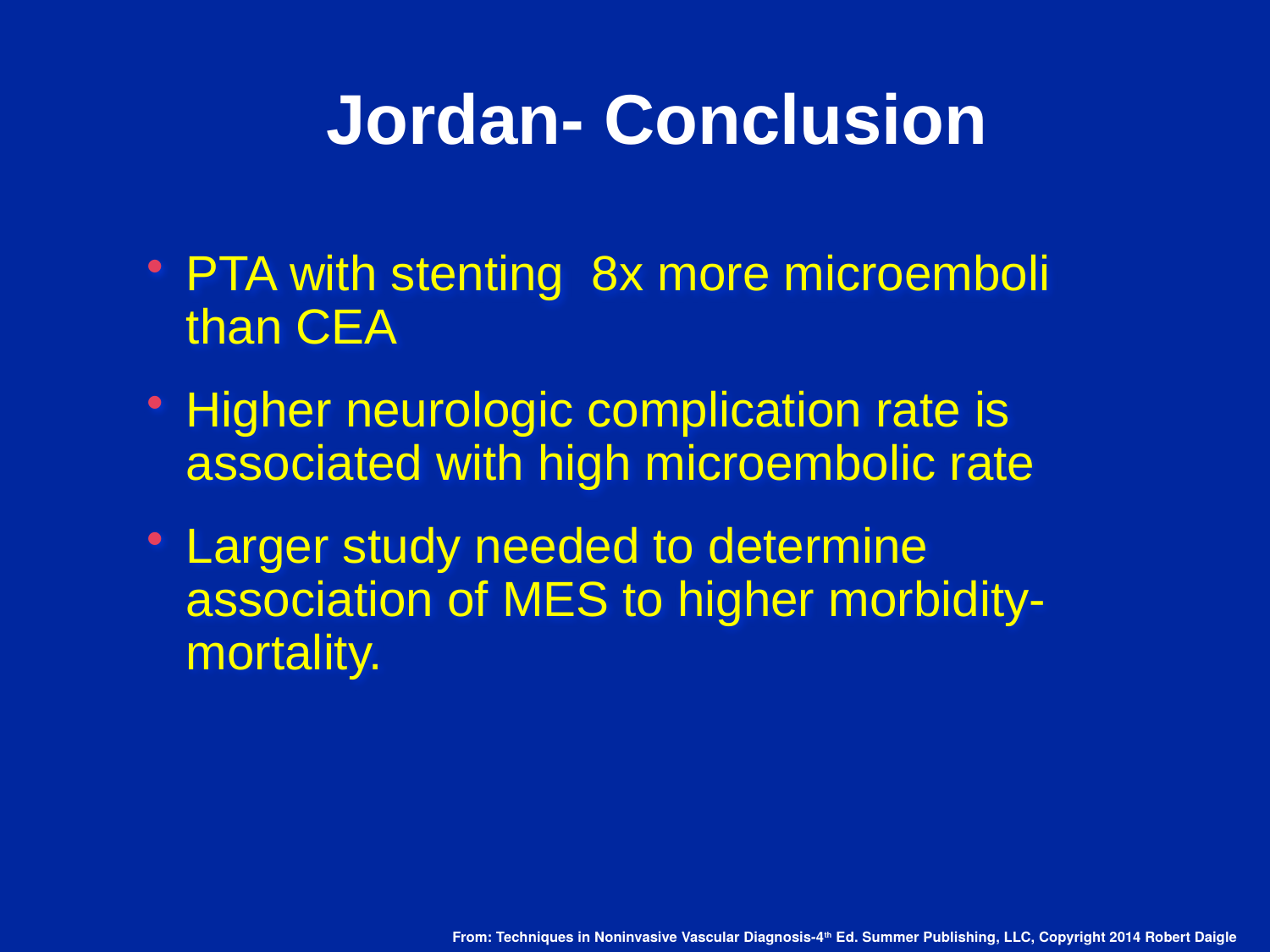

# Jordan- Conclusion
PTA with stenting  8x more microemboli  than CEA
Higher neurologic complication rate is associated with high microembolic rate
Larger study needed to determine association of MES to higher morbidity-mortality.